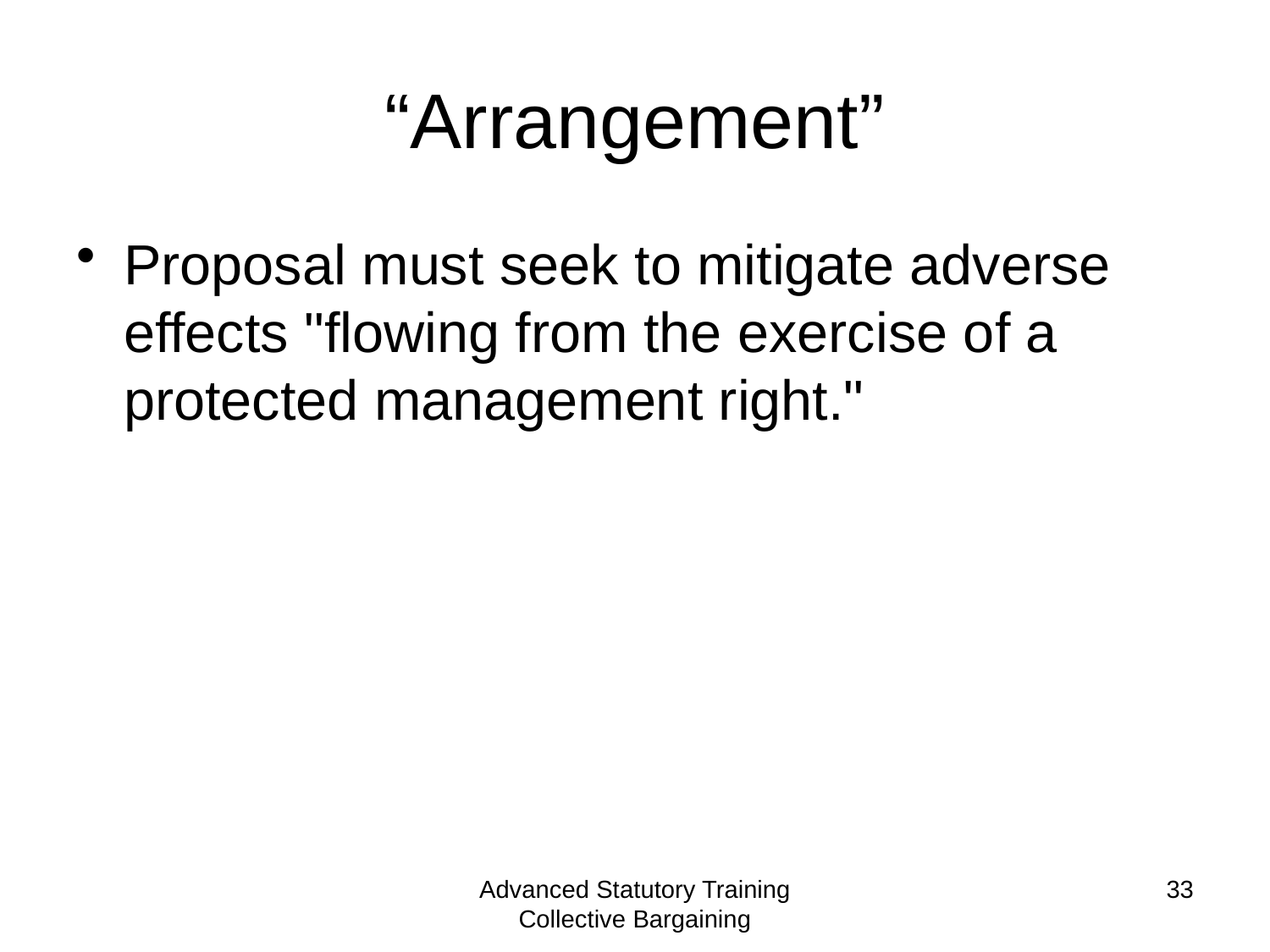

# “Arrangement”
Proposal must seek to mitigate adverse effects "flowing from the exercise of a protected management right."

Advanced Statutory Training Collective Bargaining
33